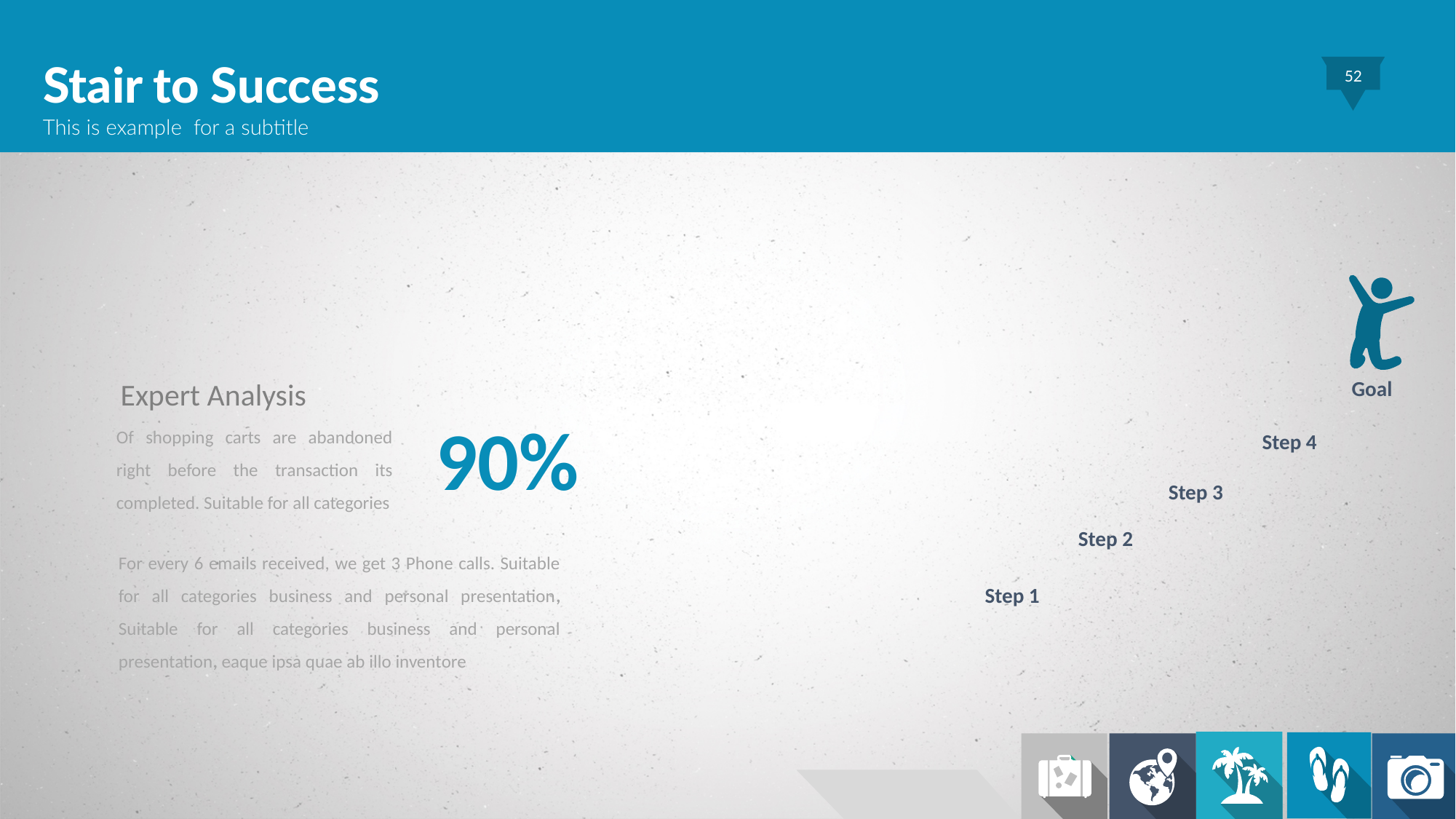

Stair to Success
This is example  for a subtitle

52

Goal
Expert Analysis
90%
Of shopping carts are abandoned right before the transaction its completed. Suitable for all categories

Step 4
Step 3
Step 2
For every 6 emails received, we get 3 Phone calls. Suitable for all categories business and personal presentation, Suitable for all categories business and personal presentation, eaque ipsa quae ab illo inventore
Step 1